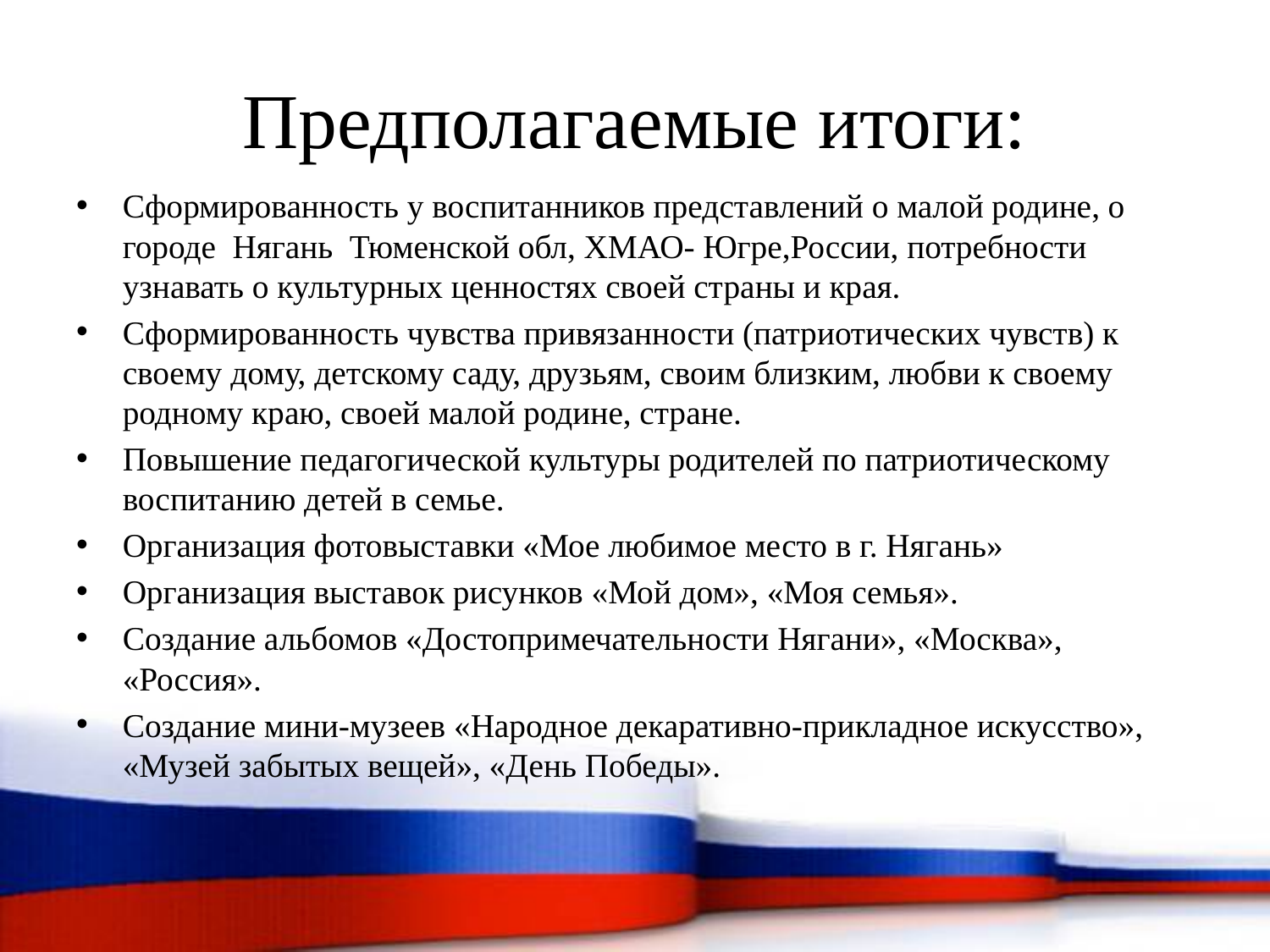

# Предполагаемые итоги:
Сформированность у воспитанников представлений о малой родине, о городе  Нягань  Тюменской обл, ХМАО- Югре,России, потребности узнавать о культурных ценностях своей страны и края.
Сформированность чувства привязанности (патриотических чувств) к своему дому, детскому саду, друзьям, своим близким, любви к своему родному краю, своей малой родине, стране.
Повышение педагогической культуры родителей по патриотическому воспитанию детей в семье.
Организация фотовыставки «Мое любимое место в г. Нягань»
Организация выставок рисунков «Мой дом», «Моя семья».
Создание альбомов «Достопримечательности Нягани», «Москва», «Россия».
Создание мини-музеев «Народное декаративно-прикладное искусство», «Музей забытых вещей», «День Победы».